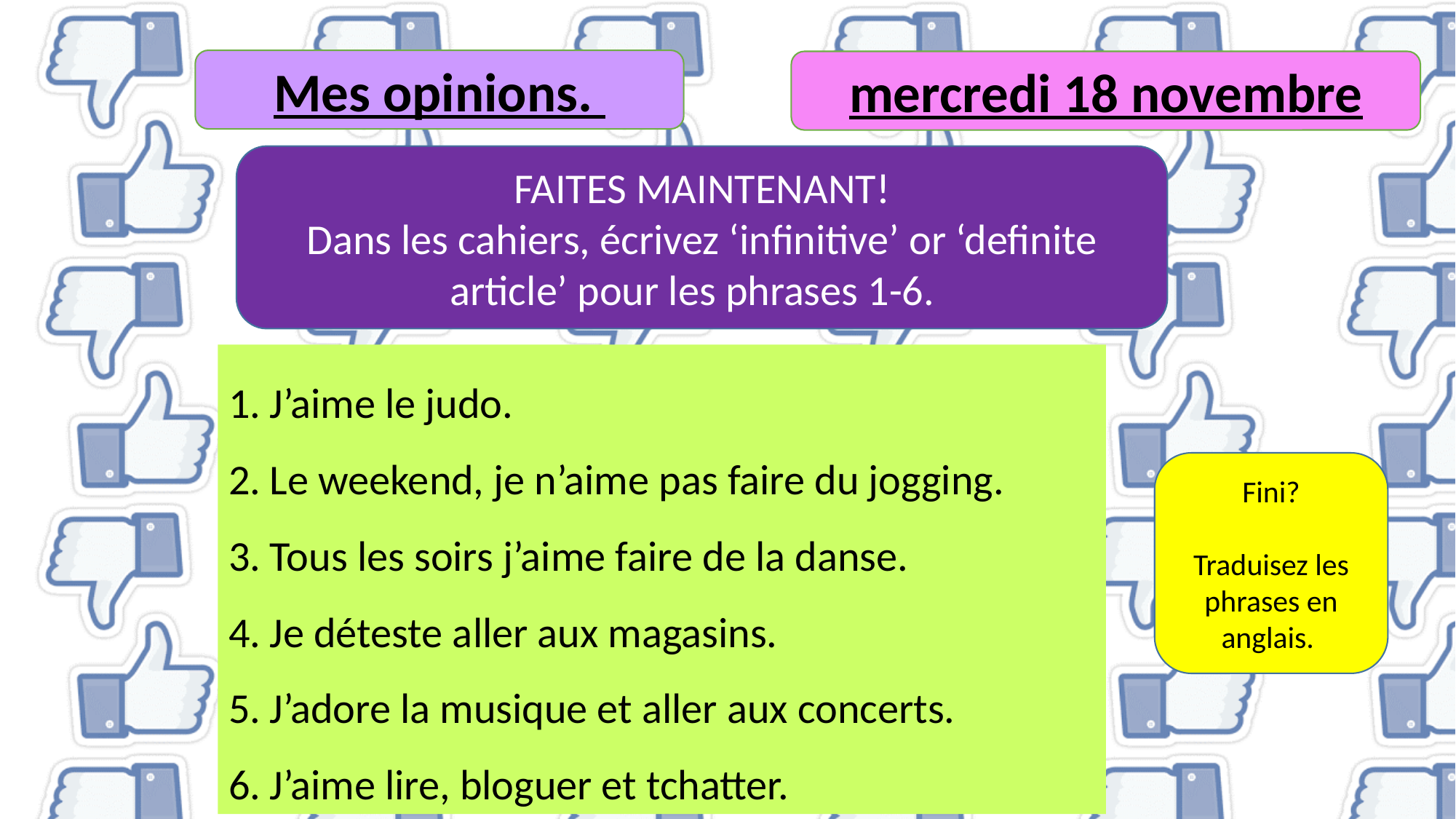

#
Mes opinions.
mercredi 18 novembre
FAITES MAINTENANT!
Dans les cahiers, écrivez ‘infinitive’ or ‘definite article’ pour les phrases 1-6.
J’aime le judo.
Le weekend, je n’aime pas faire du jogging.
Tous les soirs j’aime faire de la danse.
Je déteste aller aux magasins.
J’adore la musique et aller aux concerts.
J’aime lire, bloguer et tchatter.
Fini?

Traduisez les phrases en anglais.